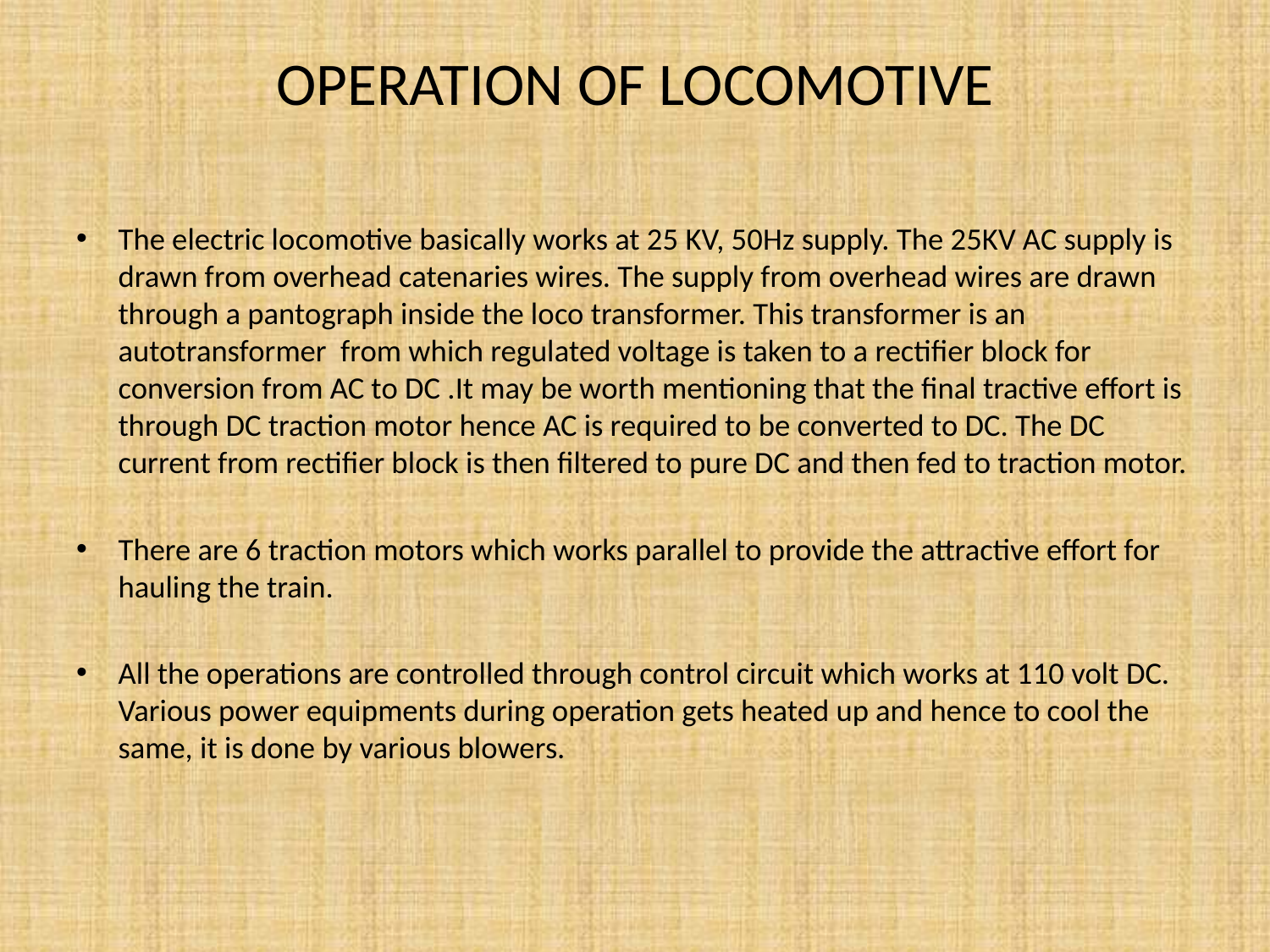

# OPERATION OF LOCOMOTIVE

The electric locomotive basically works at 25 KV, 50Hz supply. The 25KV AC supply is drawn from overhead catenaries wires. The supply from overhead wires are drawn through a pantograph inside the loco transformer. This transformer is an autotransformer  from which regulated voltage is taken to a rectifier block for conversion from AC to DC .It may be worth mentioning that the final tractive effort is through DC traction motor hence AC is required to be converted to DC. The DC current from rectifier block is then filtered to pure DC and then fed to traction motor.

There are 6 traction motors which works parallel to provide the attractive effort for hauling the train.

All the operations are controlled through control circuit which works at 110 volt DC. Various power equipments during operation gets heated up and hence to cool the same, it is done by various blowers.